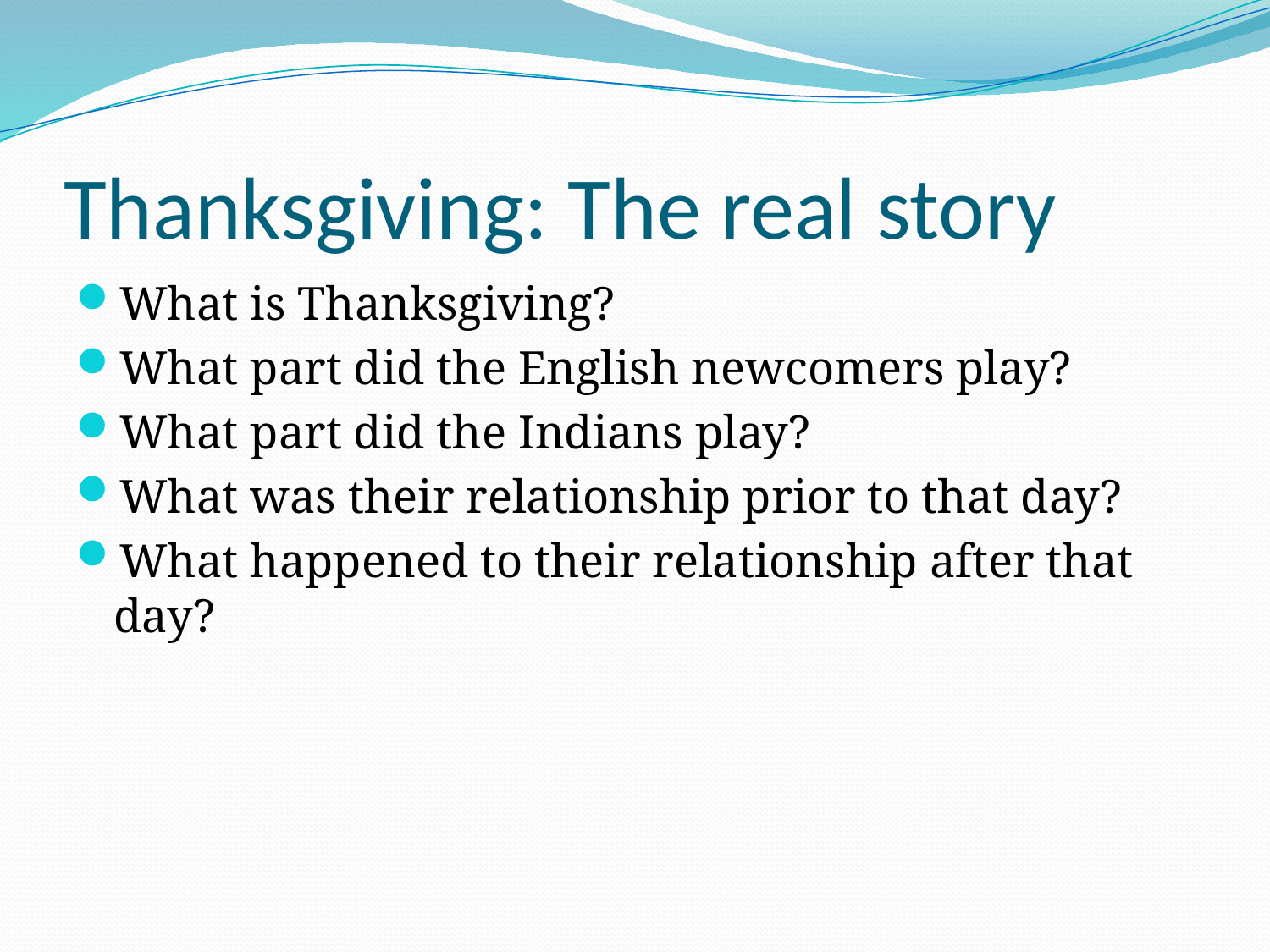

# Thanksgiving: The real story
What is Thanksgiving?
What part did the English newcomers play?
What part did the Indians play?
What was their relationship prior to that day?
What happened to their relationship after that day?